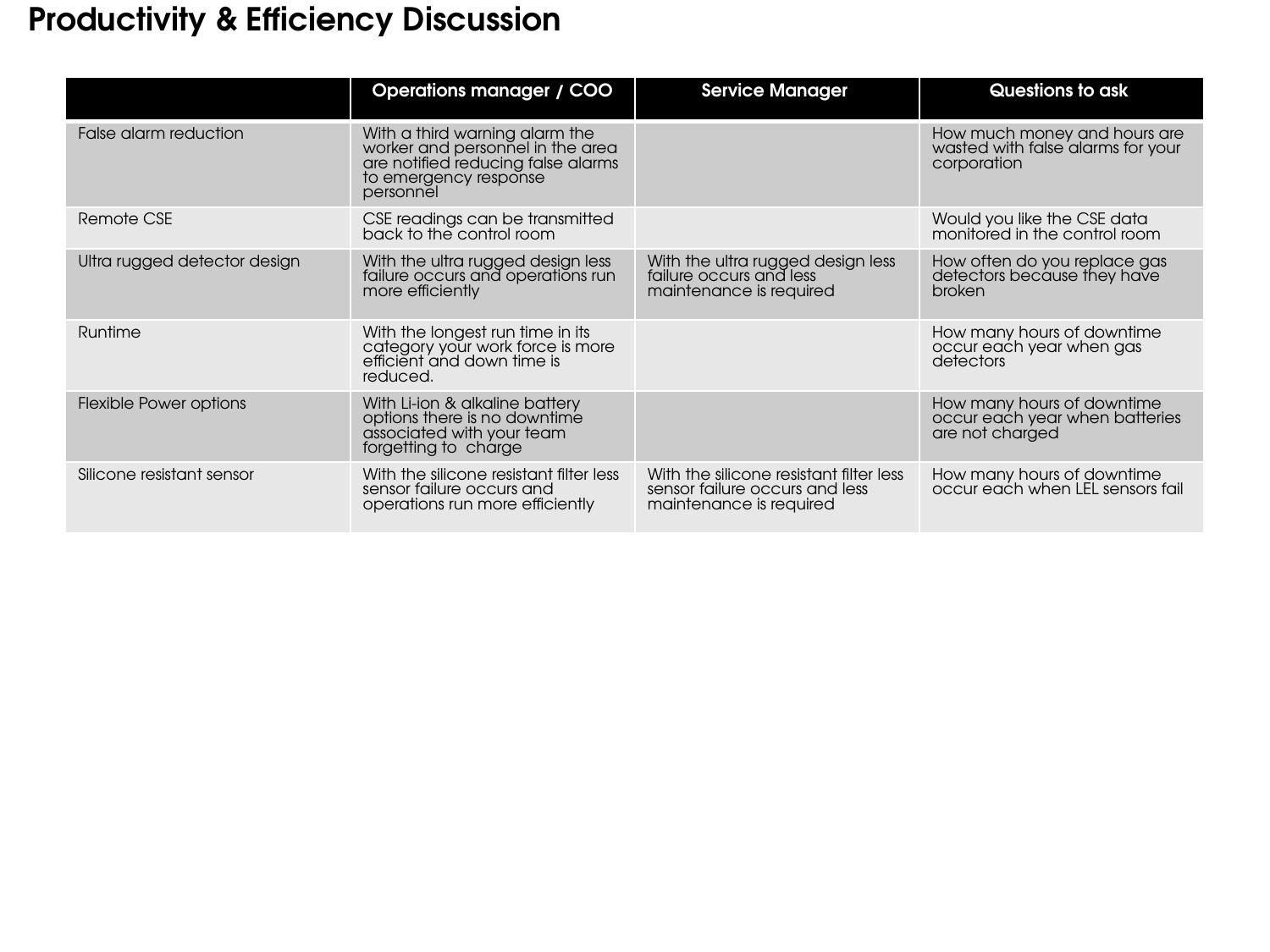

Productivity & Efficiency Discussion
|  | Operations manager / COO | Service Manager | Questions to ask |
| --- | --- | --- | --- |
| False alarm reduction | With a third warning alarm the worker and personnel in the area are notified reducing false alarms to emergency response personnel |  | How much money and hours are wasted with false alarms for your corporation |
| Remote CSE | CSE readings can be transmitted back to the control room |  | Would you like the CSE data monitored in the control room |
| Ultra rugged detector design | With the ultra rugged design less failure occurs and operations run more efficiently | With the ultra rugged design less failure occurs and less maintenance is required | How often do you replace gas detectors because they have broken |
| Runtime | With the longest run time in its category your work force is more efficient and down time is reduced. |  | How many hours of downtime occur each year when gas detectors |
| Flexible Power options | With Li-ion & alkaline battery options there is no downtime associated with your team forgetting to charge |  | How many hours of downtime occur each year when batteries are not charged |
| Silicone resistant sensor | With the silicone resistant filter less sensor failure occurs and operations run more efficiently | With the silicone resistant filter less sensor failure occurs and less maintenance is required | How many hours of downtime occur each when LEL sensors fail |